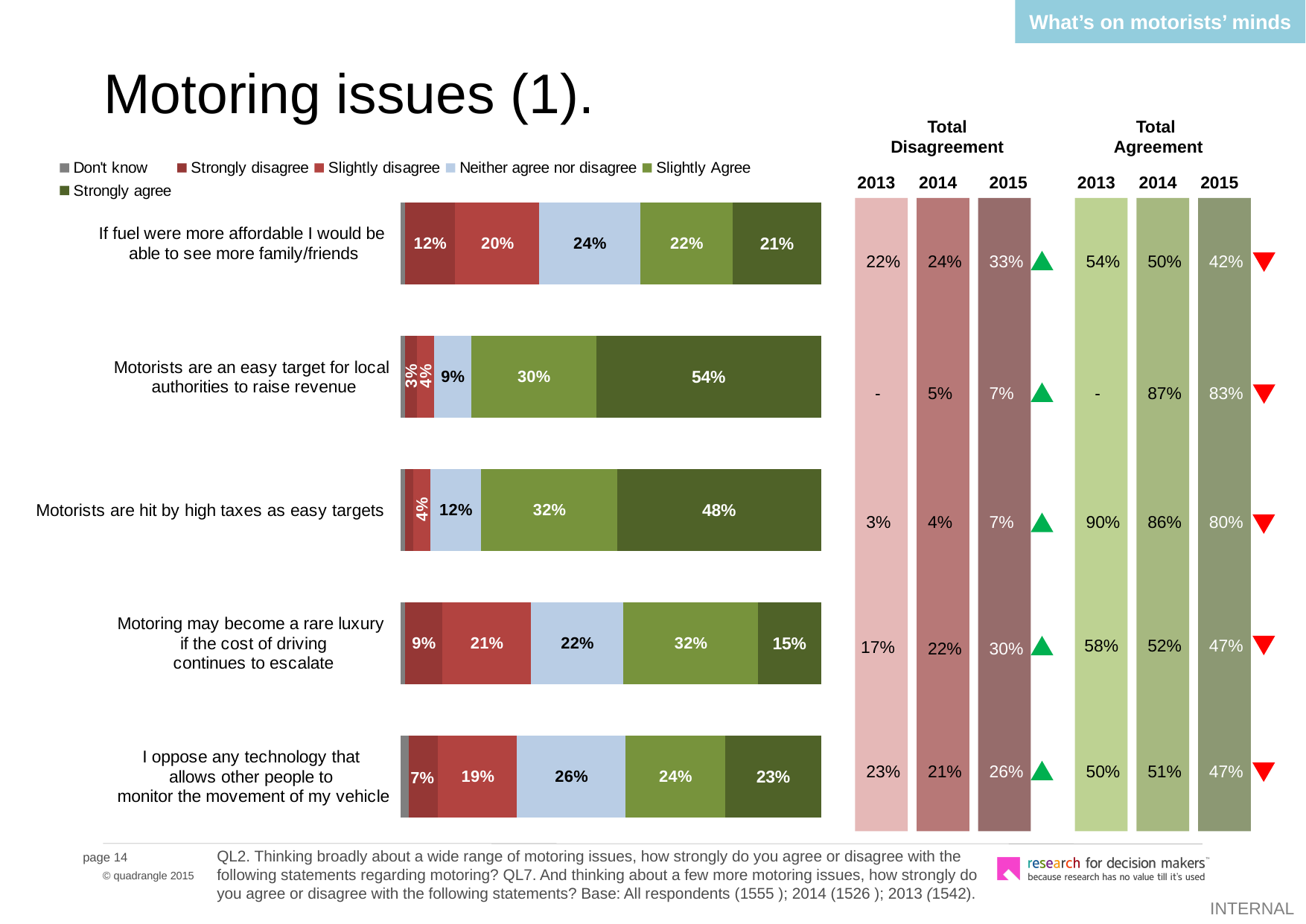

What’s on motorists’ minds
# Motoring issues (1).
Total Disagreement
Total
Agreement

### Chart

| Category | Don't know | Strongly disagree | Slightly disagree | Neither agree nor disagree | Slightly Agree | Strongly agree |
|---|---|---|---|---|---|---|
| I oppose any technology that
allows other people to
monitor the movement of my vehicle | 0.02000000000000001 | 0.07000000000000002 | 0.19 | 0.26 | 0.2400000000000002 | 0.23 |
| Motoring may become a rare luxury
if the cost of driving
 continues to escalate  | 0.010000000000000005 | 0.09000000000000002 | 0.21000000000000021 | 0.22 | 0.3200000000000019 | 0.15000000000000024 |
| Motorists are hit by high taxes as easy targets  | 0.010000000000000005 | 0.02000000000000001 | 0.04000000000000002 | 0.12000000000000002 | 0.3200000000000019 | 0.4800000000000003 |
| Motorists are an easy target for local
 authorities to raise revenue | 0.010000000000000005 | 0.030000000000000002 | 0.04000000000000002 | 0.09000000000000002 | 0.3000000000000003 | 0.54 |
| If fuel were more affordable I would be
able to see more family/friends | 0.010000000000000005 | 0.12000000000000002 | 0.2 | 0.2400000000000002 | 0.22 | 0.21000000000000021 |
2013
2014
2015
2013
2014
2015

22%
24%
33%
54%
50%
42%

-
5%
7%
-
87%
83%

3%
4%
7%
90%
86%
80%

58%
52%
47%
17%
30%
22%

23%
21%
26%
50%
51%
47%

QL2. Thinking broadly about a wide range of motoring issues, how strongly do you agree or disagree with the following statements regarding motoring? QL7. And thinking about a few more motoring issues, how strongly do you agree or disagree with the following statements? Base: All respondents (1555 ); 2014 (1526 ); 2013 (1542).